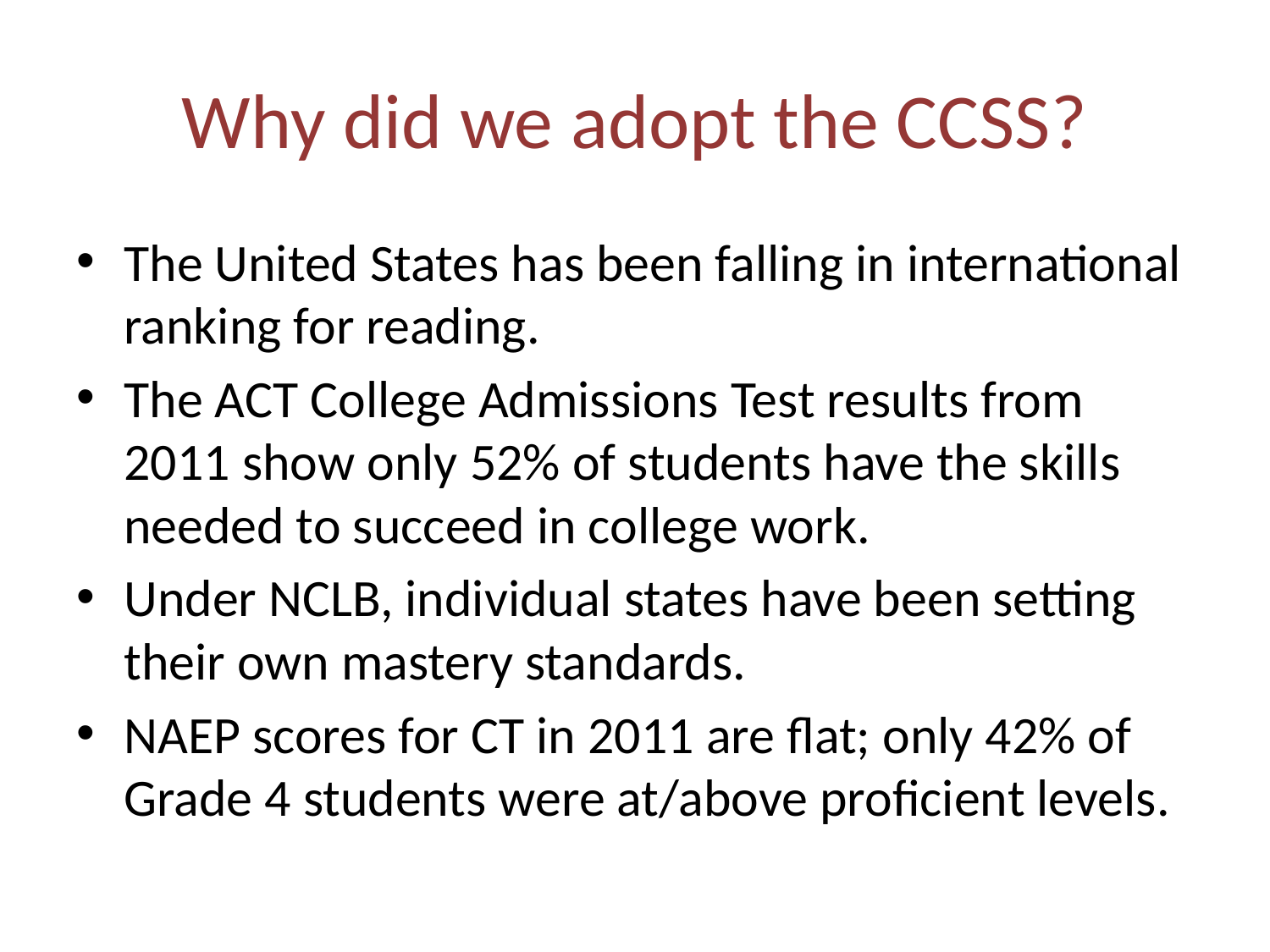

# Why did we adopt the CCSS?
The United States has been falling in international ranking for reading.
The ACT College Admissions Test results from 2011 show only 52% of students have the skills needed to succeed in college work.
Under NCLB, individual states have been setting their own mastery standards.
NAEP scores for CT in 2011 are flat; only 42% of Grade 4 students were at/above proficient levels.